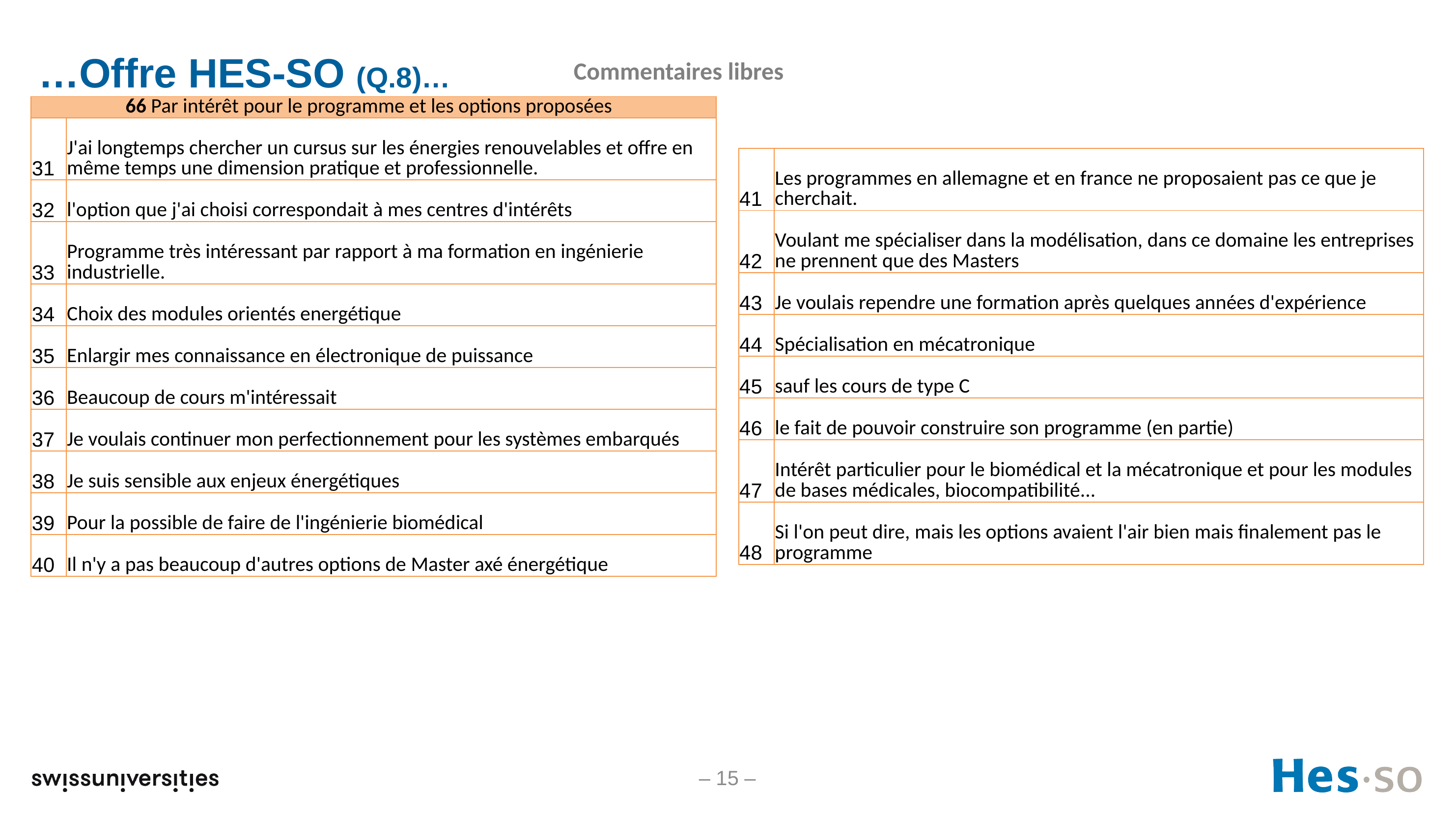

# …Offre HES-SO (Q.8)…
Commentaires libres
| 66 Par intérêt pour le programme et les options proposées |  |
| --- | --- |
| 31 | J'ai longtemps chercher un cursus sur les énergies renouvelables et offre en même temps une dimension pratique et professionnelle. |
| 32 | l'option que j'ai choisi correspondait à mes centres d'intérêts |
| 33 | Programme très intéressant par rapport à ma formation en ingénierie industrielle. |
| 34 | Choix des modules orientés energétique |
| 35 | Enlargir mes connaissance en électronique de puissance |
| 36 | Beaucoup de cours m'intéressait |
| 37 | Je voulais continuer mon perfectionnement pour les systèmes embarqués |
| 38 | Je suis sensible aux enjeux énergétiques |
| 39 | Pour la possible de faire de l'ingénierie biomédical |
| 40 | Il n'y a pas beaucoup d'autres options de Master axé énergétique |
| 41 | Les programmes en allemagne et en france ne proposaient pas ce que je cherchait. |
| --- | --- |
| 42 | Voulant me spécialiser dans la modélisation, dans ce domaine les entreprises ne prennent que des Masters |
| 43 | Je voulais rependre une formation après quelques années d'expérience |
| 44 | Spécialisation en mécatronique |
| 45 | sauf les cours de type C |
| 46 | le fait de pouvoir construire son programme (en partie) |
| 47 | Intérêt particulier pour le biomédical et la mécatronique et pour les modules de bases médicales, biocompatibilité... |
| 48 | Si l'on peut dire, mais les options avaient l'air bien mais finalement pas le programme |